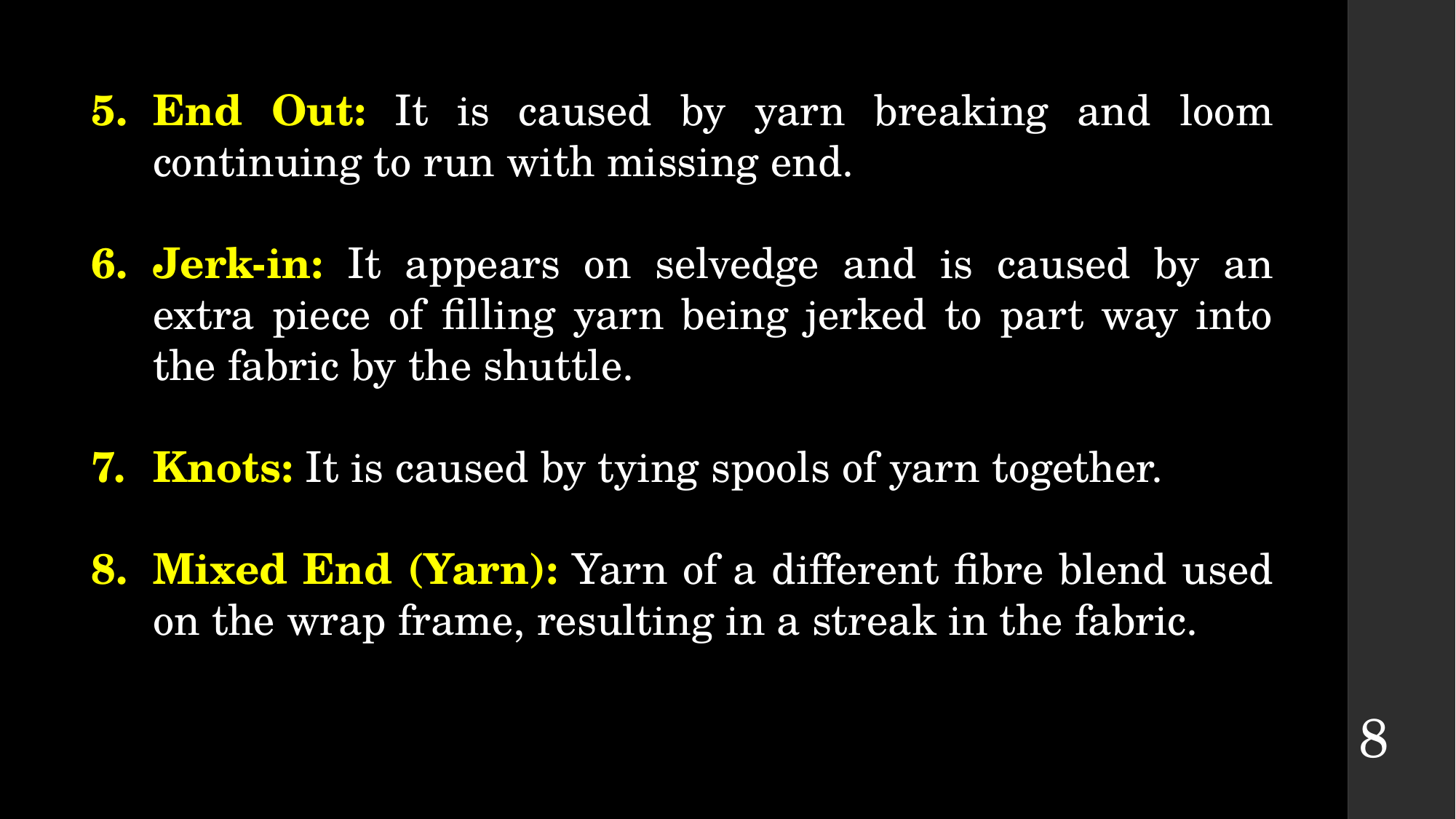

End Out: It is caused by yarn breaking and loom continuing to run with missing end.

Jerk-in: It appears on selvedge and is caused by an extra piece of filling yarn being jerked to part way into the fabric by the shuttle.

Knots: It is caused by tying spools of yarn together.

Mixed End (Yarn): Yarn of a different fibre blend used on the wrap frame, resulting in a streak in the fabric.
8